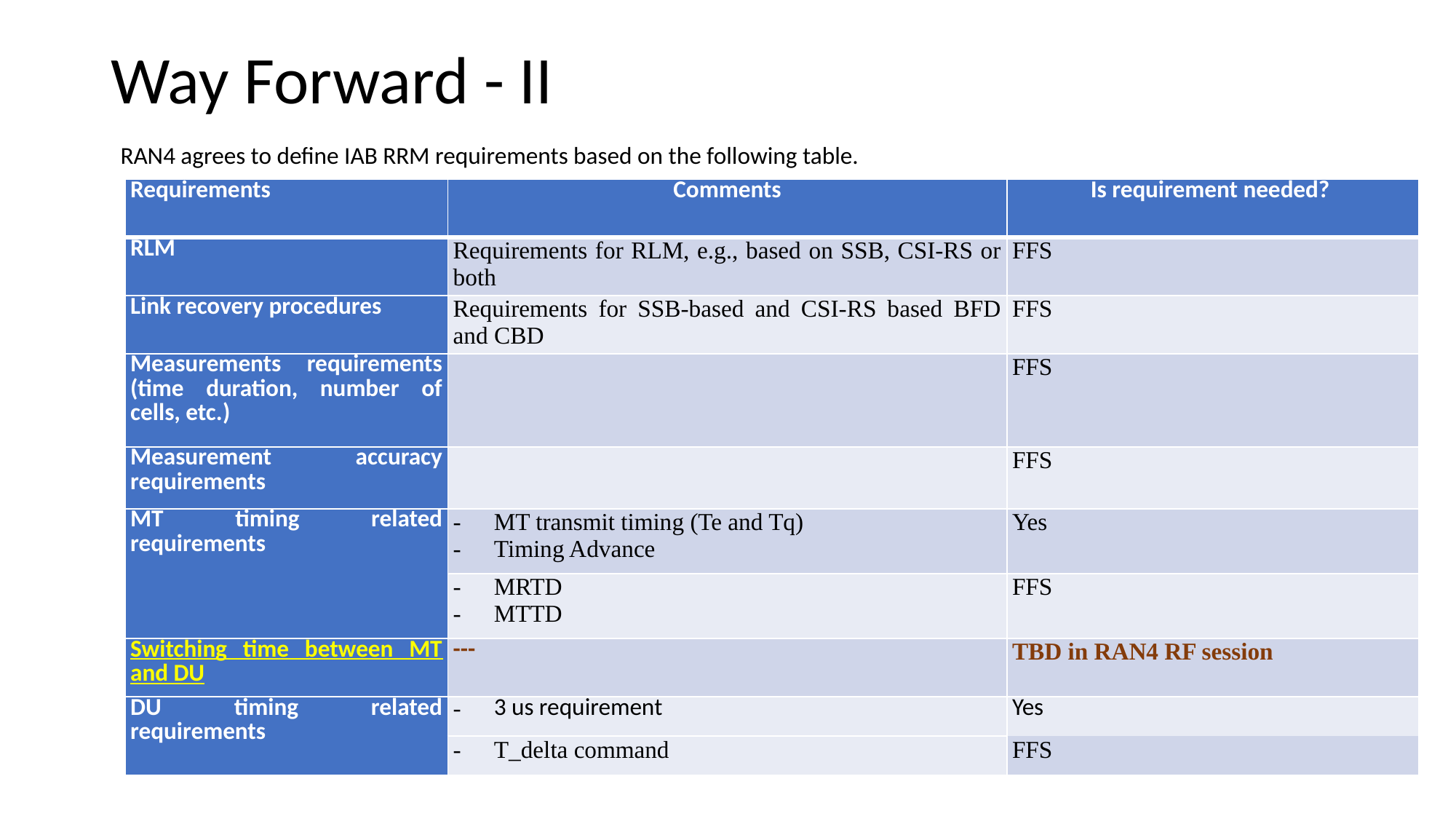

# Way Forward - II
RAN4 agrees to define IAB RRM requirements based on the following table.
| Requirements | Comments | Is requirement needed? |
| --- | --- | --- |
| RLM | Requirements for RLM, e.g., based on SSB, CSI-RS or both | FFS |
| Link recovery procedures | Requirements for SSB-based and CSI-RS based BFD and CBD | FFS |
| Measurements requirements (time duration, number of cells, etc.) |  | FFS |
| Measurement accuracy requirements |  | FFS |
| MT timing related requirements | MT transmit timing (Te and Tq) Timing Advance | Yes |
|  | MRTD MTTD | FFS |
| Switching time between MT and DU | --- | TBD in RAN4 RF session |
| DU timing related requirements | 3 us requirement | Yes |
|  |  | FFS |
|  | T\_delta command |  |